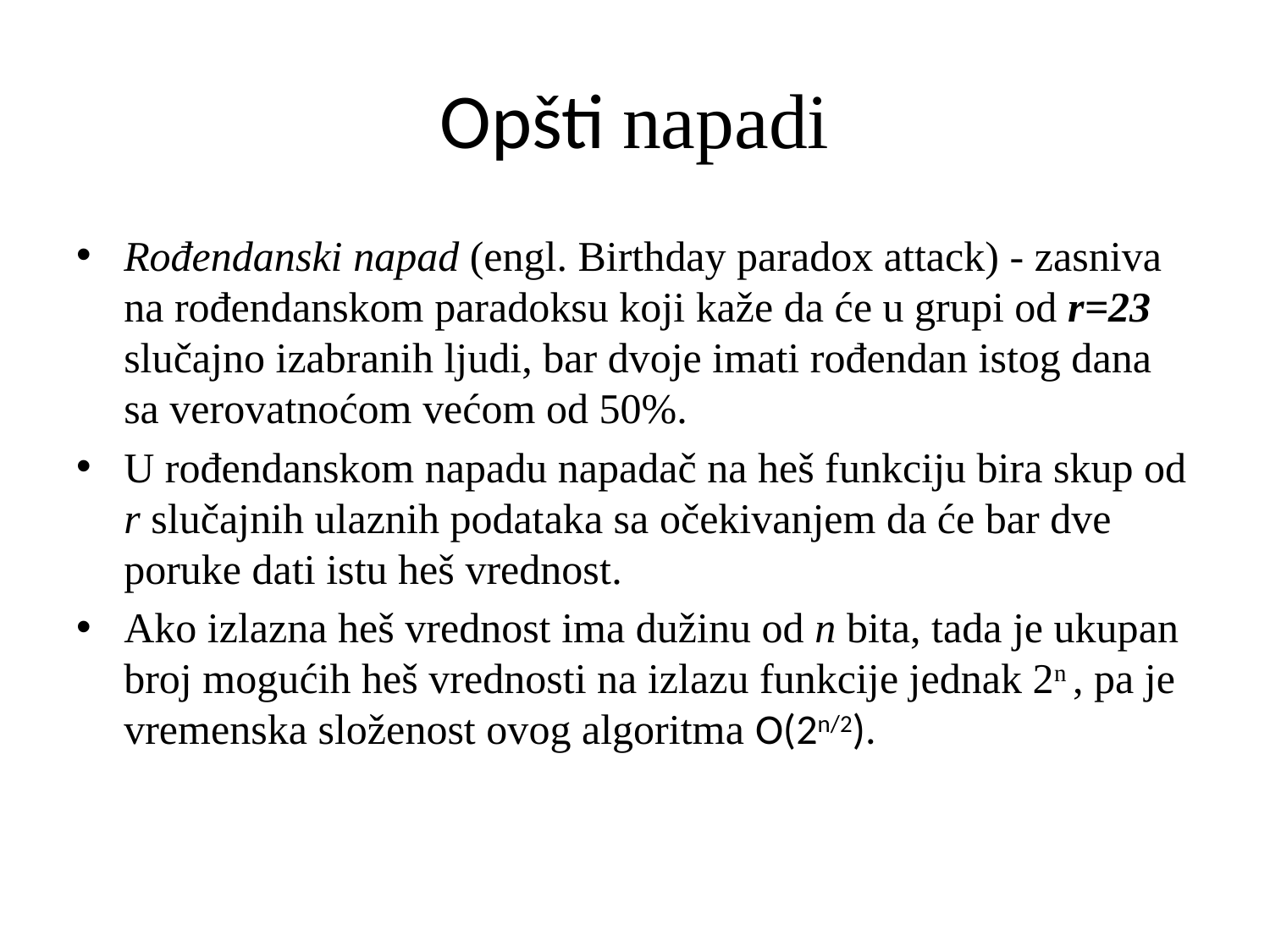

# Opšti napadi
Rođendanski napad (engl. Birthday paradox attack) - zasniva na rođendanskom paradoksu koji kaže da će u grupi od r=23 slučajno izabranih ljudi, bar dvoje imati rođendan istog dana sa verovatnoćom većom od 50%.
U rođendanskom napadu napadač na heš funkciju bira skup od r slučajnih ulaznih podataka sa očekivanjem da će bar dve poruke dati istu heš vrednost.
Ako izlazna heš vrednost ima dužinu od n bita, tada je ukupan broj mogućih heš vrednosti na izlazu funkcije jednak 2n , pa je vremenska složenost ovog algoritma O(2n/2).